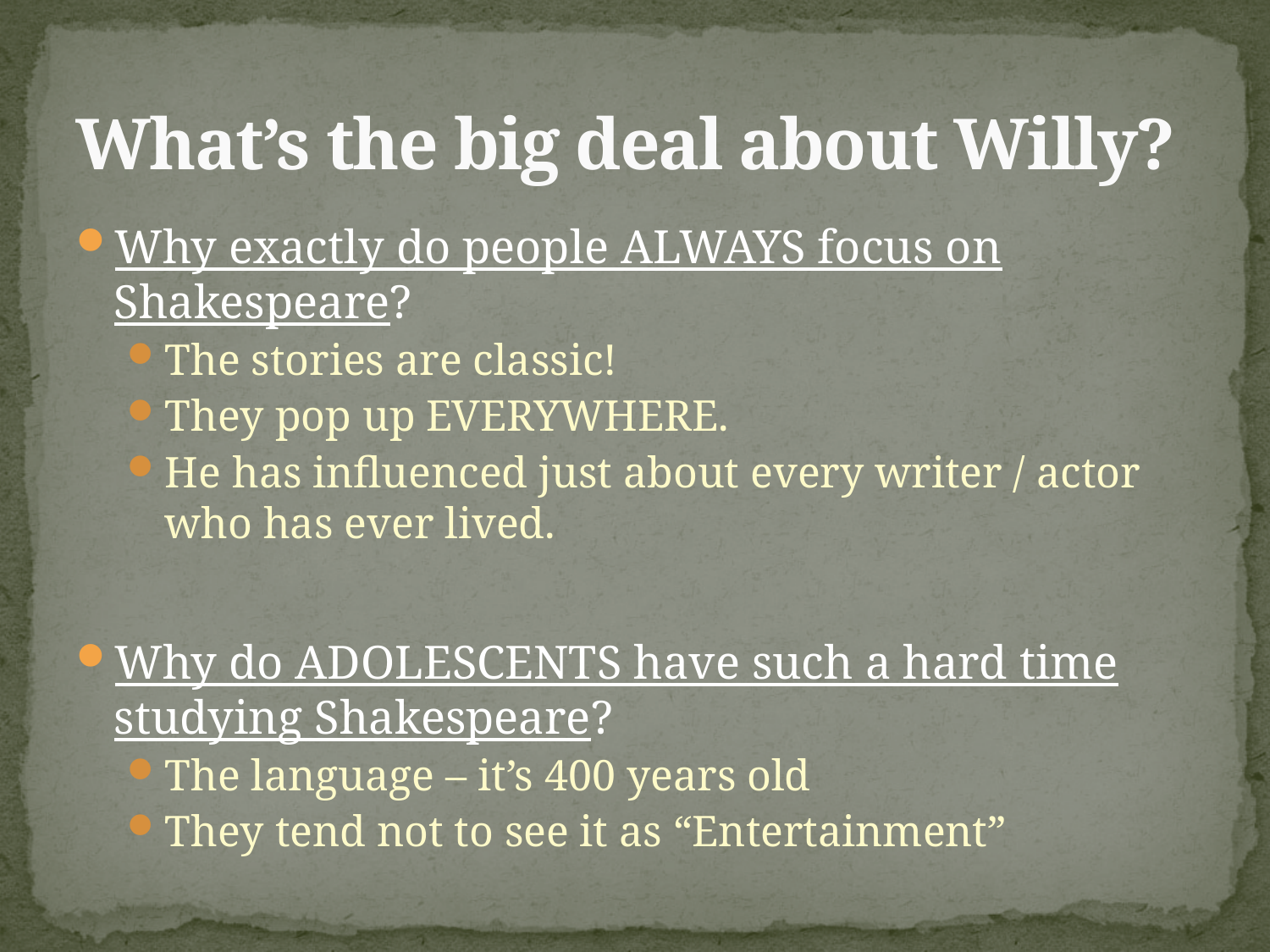

# What’s the big deal about Willy?
Why exactly do people ALWAYS focus on Shakespeare?
The stories are classic!
They pop up EVERYWHERE.
He has influenced just about every writer / actor who has ever lived.

Why do ADOLESCENTS have such a hard time studying Shakespeare?
The language – it’s 400 years old
They tend not to see it as “Entertainment”